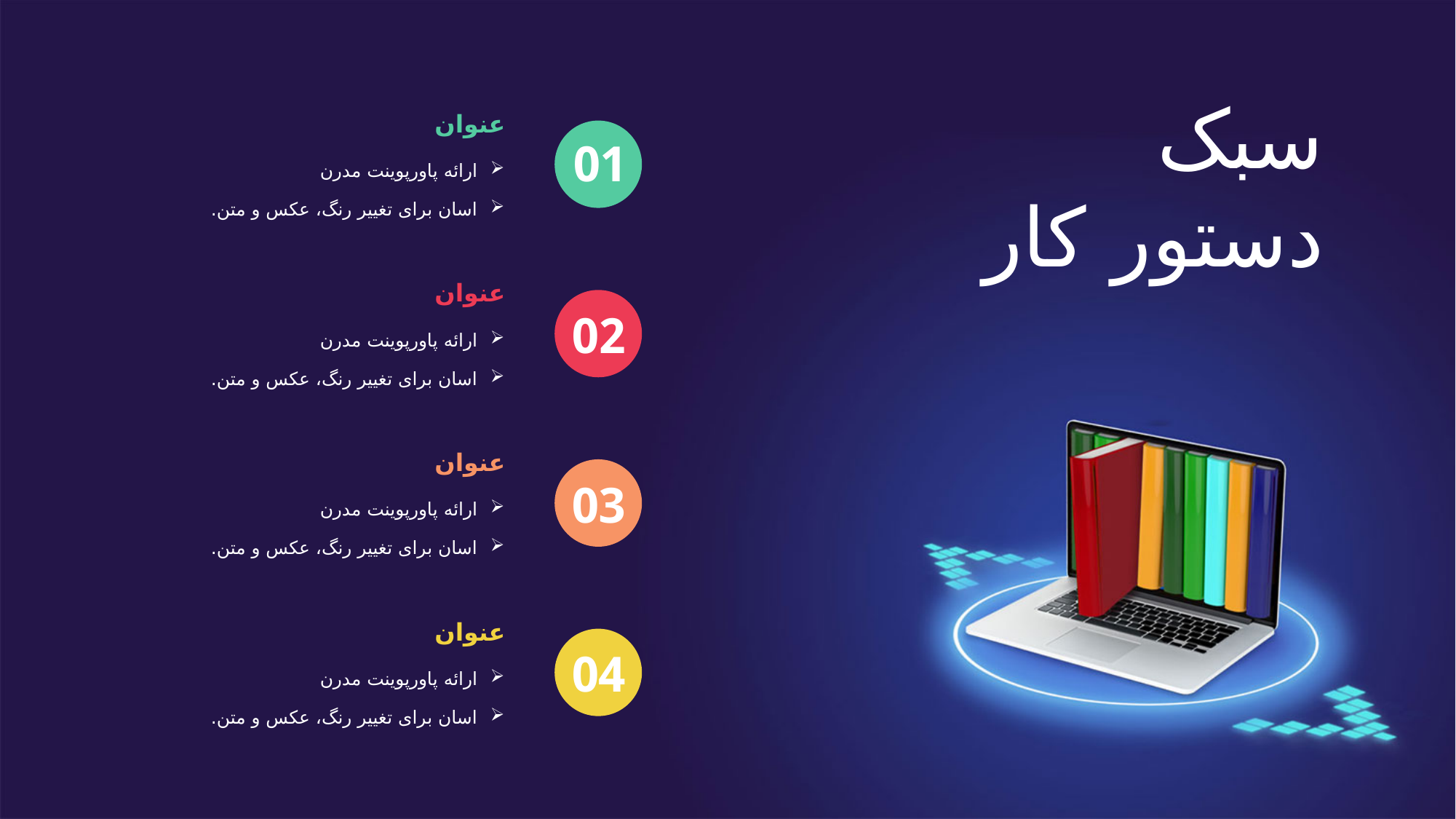

سبک
دستور کار
عنوان
ارائه پاورپوینت مدرن
اسان برای تغییر رنگ، عکس و متن.

01
عنوان
ارائه پاورپوینت مدرن
اسان برای تغییر رنگ، عکس و متن.

02
عنوان
ارائه پاورپوینت مدرن
اسان برای تغییر رنگ، عکس و متن.

03
عنوان
ارائه پاورپوینت مدرن
اسان برای تغییر رنگ، عکس و متن.

04